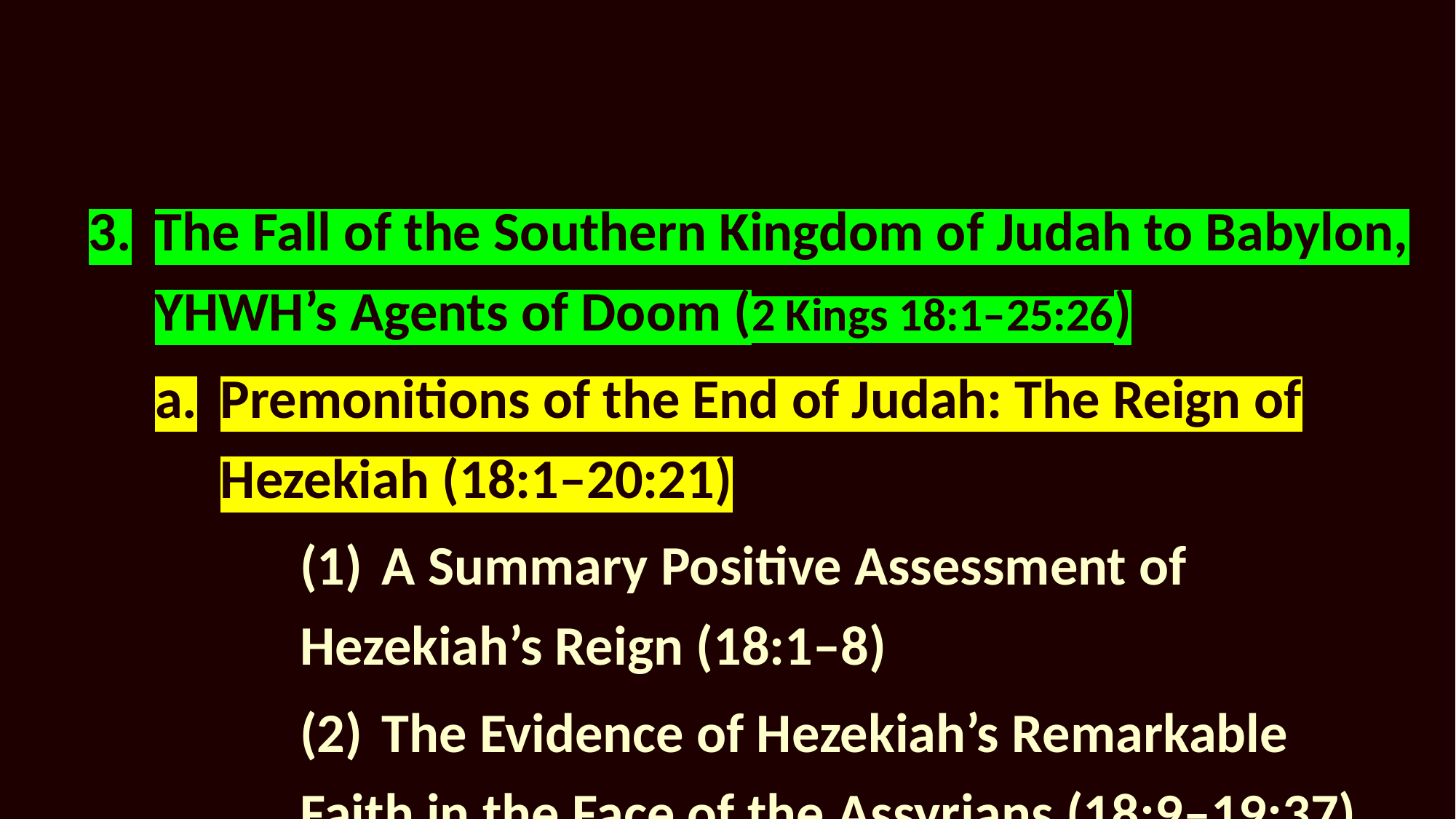

3.	The Fall of the Southern Kingdom of Judah to Babylon, YHWH’s Agents of Doom (2 Kings 18:1–25:26)
a.	Premonitions of the End of Judah: The Reign of Hezekiah (18:1–20:21)
			(1)		A Summary Positive Assessment of Hezekiah’s Reign (18:1–8)
			(2)	The Evidence of Hezekiah’s Remarkable Faith in the Face of the Assyrians (18:9–19:37)